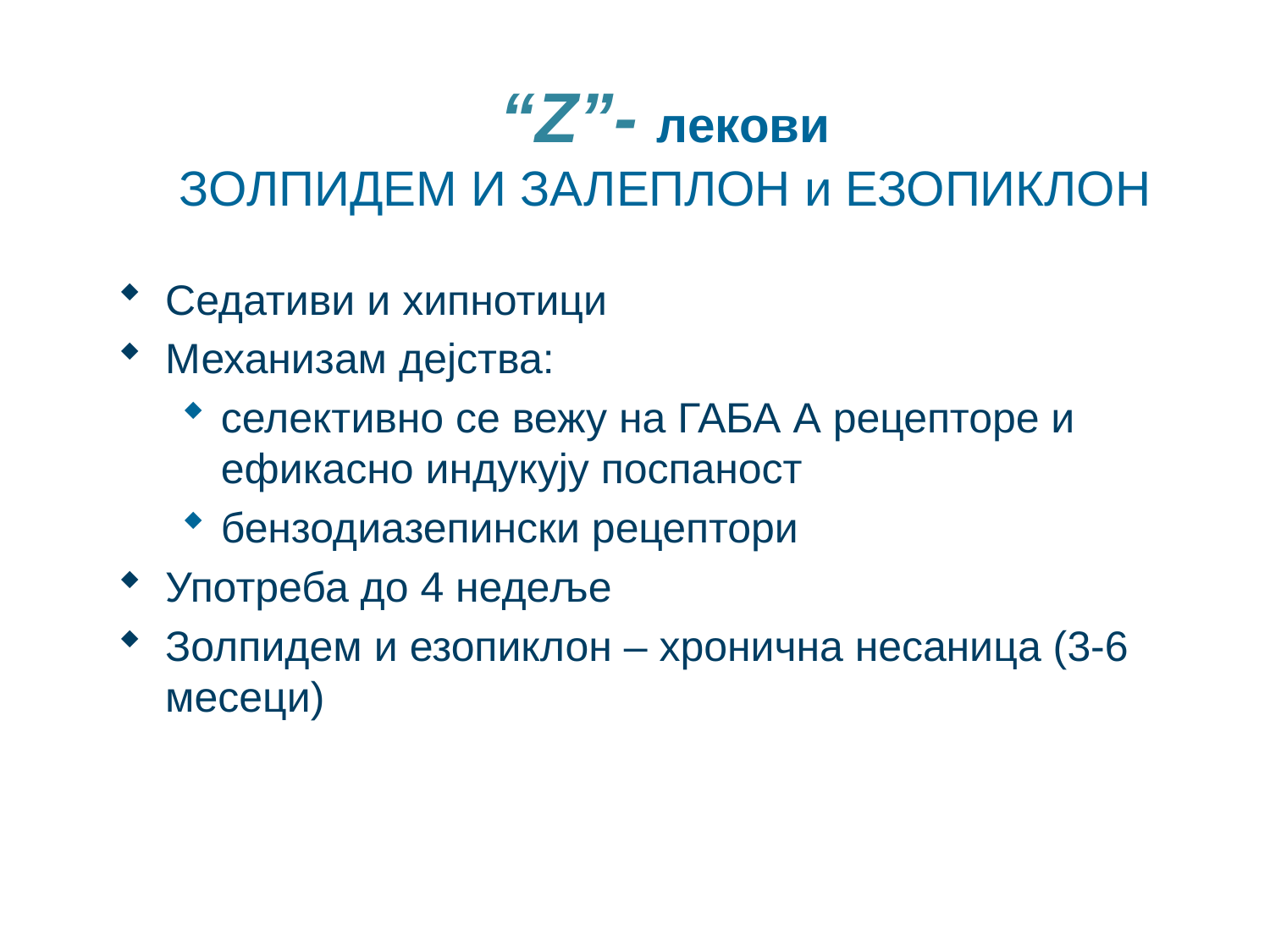

# “Z”- лекови ЗОЛПИДЕМ И ЗАЛЕПЛОН и ЕЗОПИКЛОН
Седативи и хипнотици
Механизам дејства:
селективно се вежу на ГАБА А рецепторе и ефикасно индукују поспаност
бензодиазепински рецептори
Употреба до 4 недеље
Золпидем и езопиклон – хронична несаница (3-6 месеци)